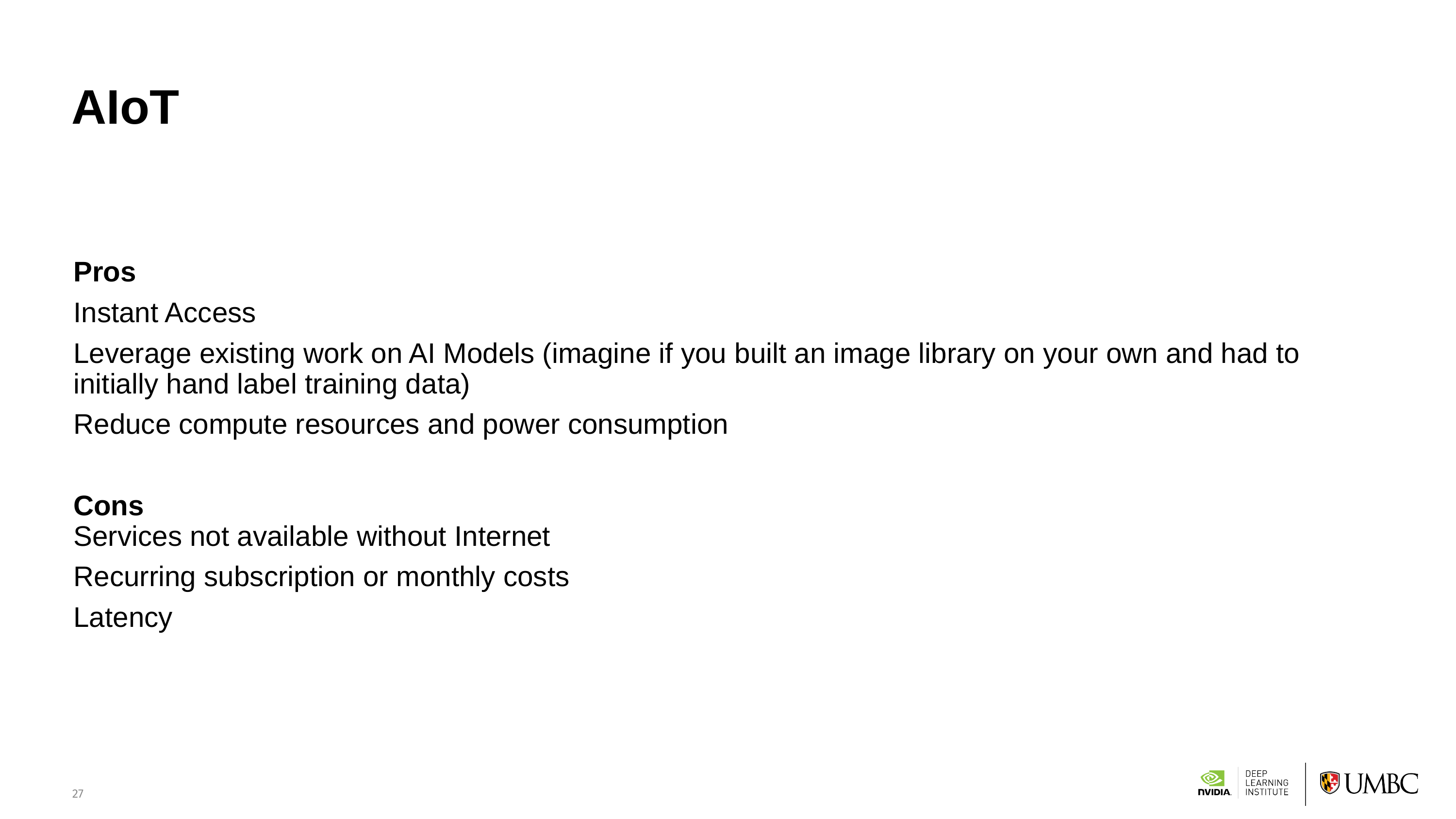

# AIoT
Pros
Instant Access
Leverage existing work on AI Models (imagine if you built an image library on your own and had to initially hand label training data)
Reduce compute resources and power consumption

Cons
Services not available without Internet
Recurring subscription or monthly costs
Latency